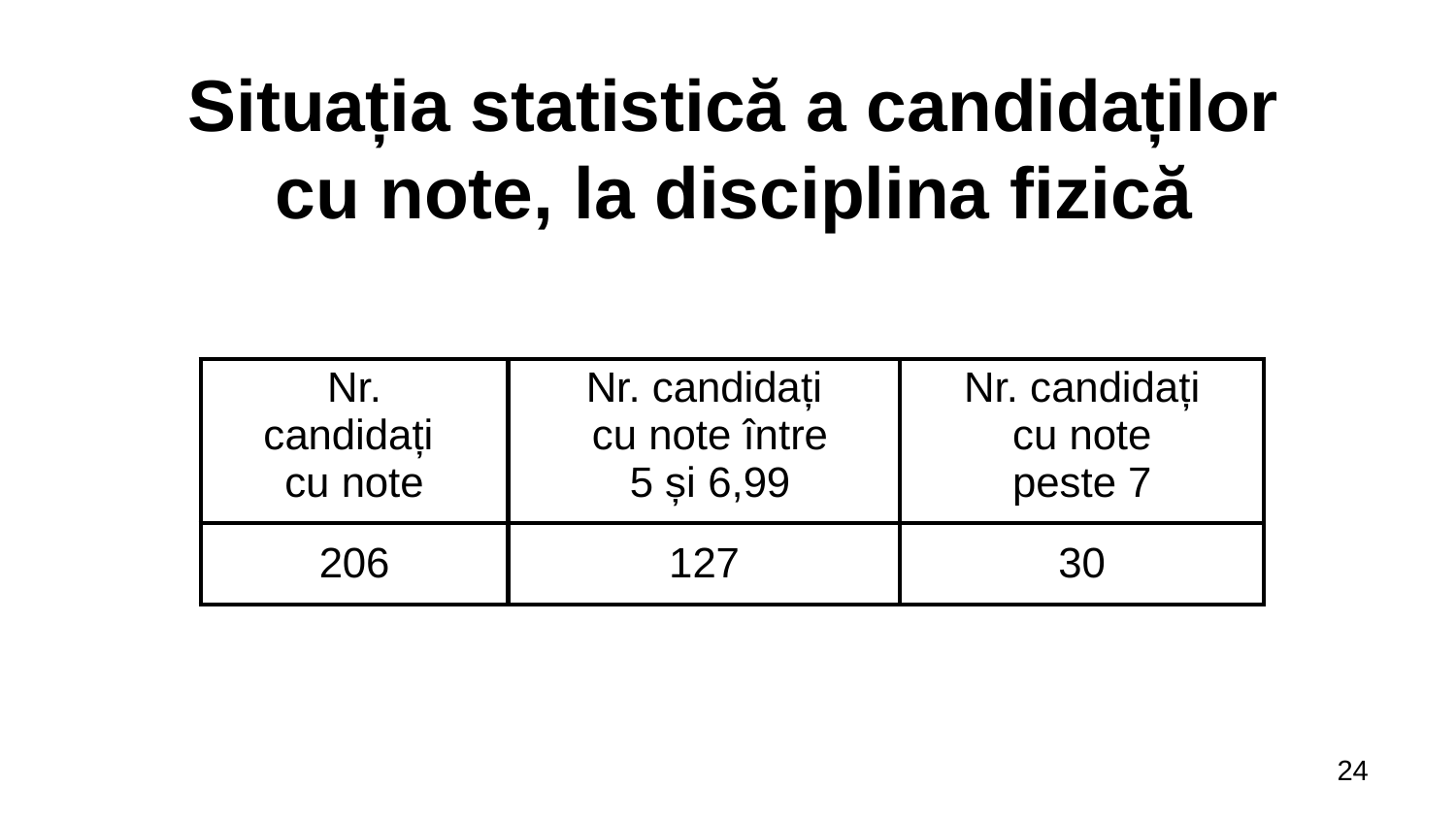

# Situația statistică a candidaților cu note, la disciplina fizică
| Nr. candidați cu note | Nr. candidați cu note între 5 și 6,99 | Nr. candidați cu note peste 7 |
| --- | --- | --- |
| 206 | 127 | 30 |
24